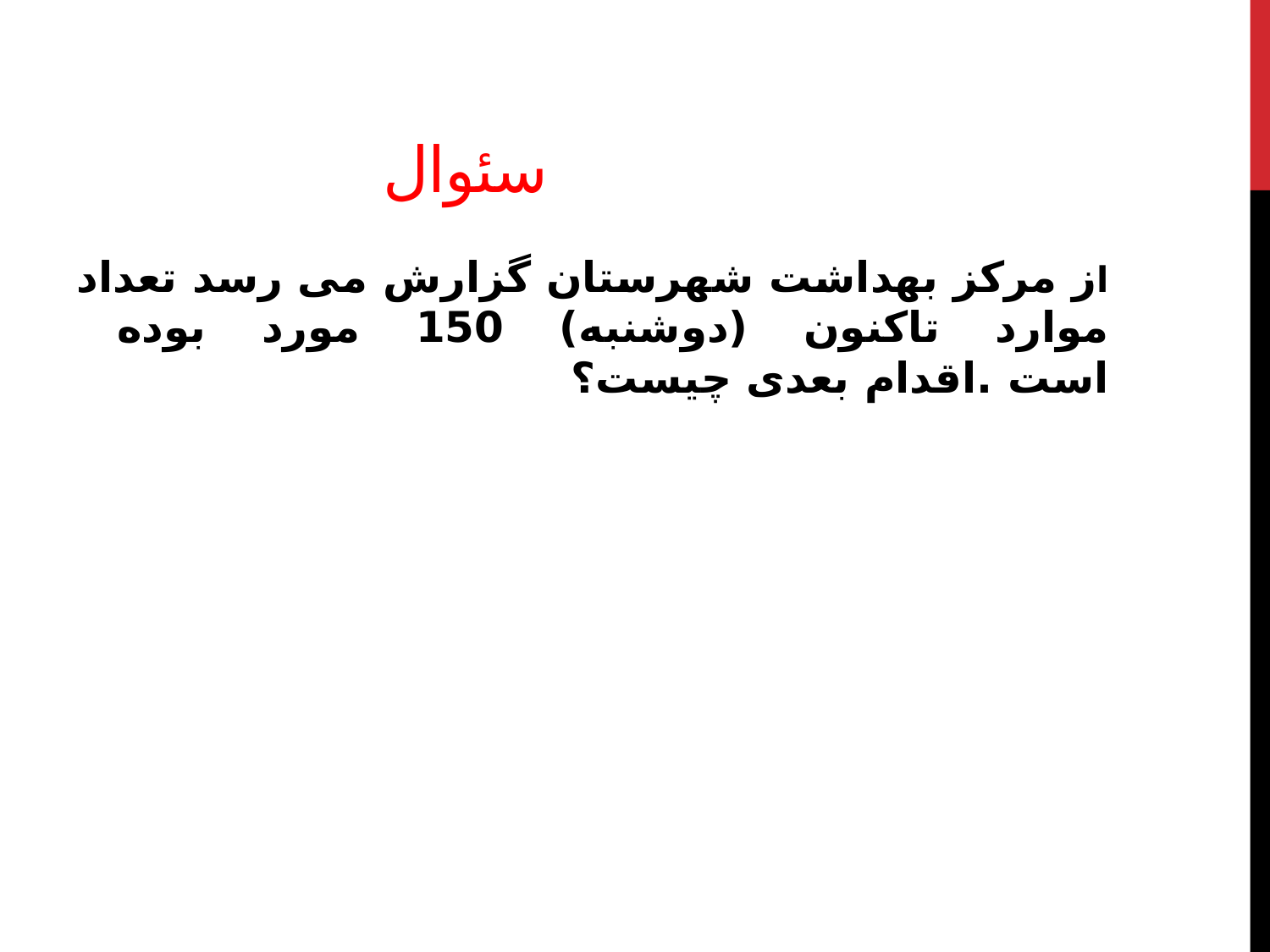

# سئوال
از مرکز بهداشت شهرستان گزارش می رسد تعداد موارد تاکنون (دوشنبه) 150 مورد بوده است .اقدام بعدی چیست؟